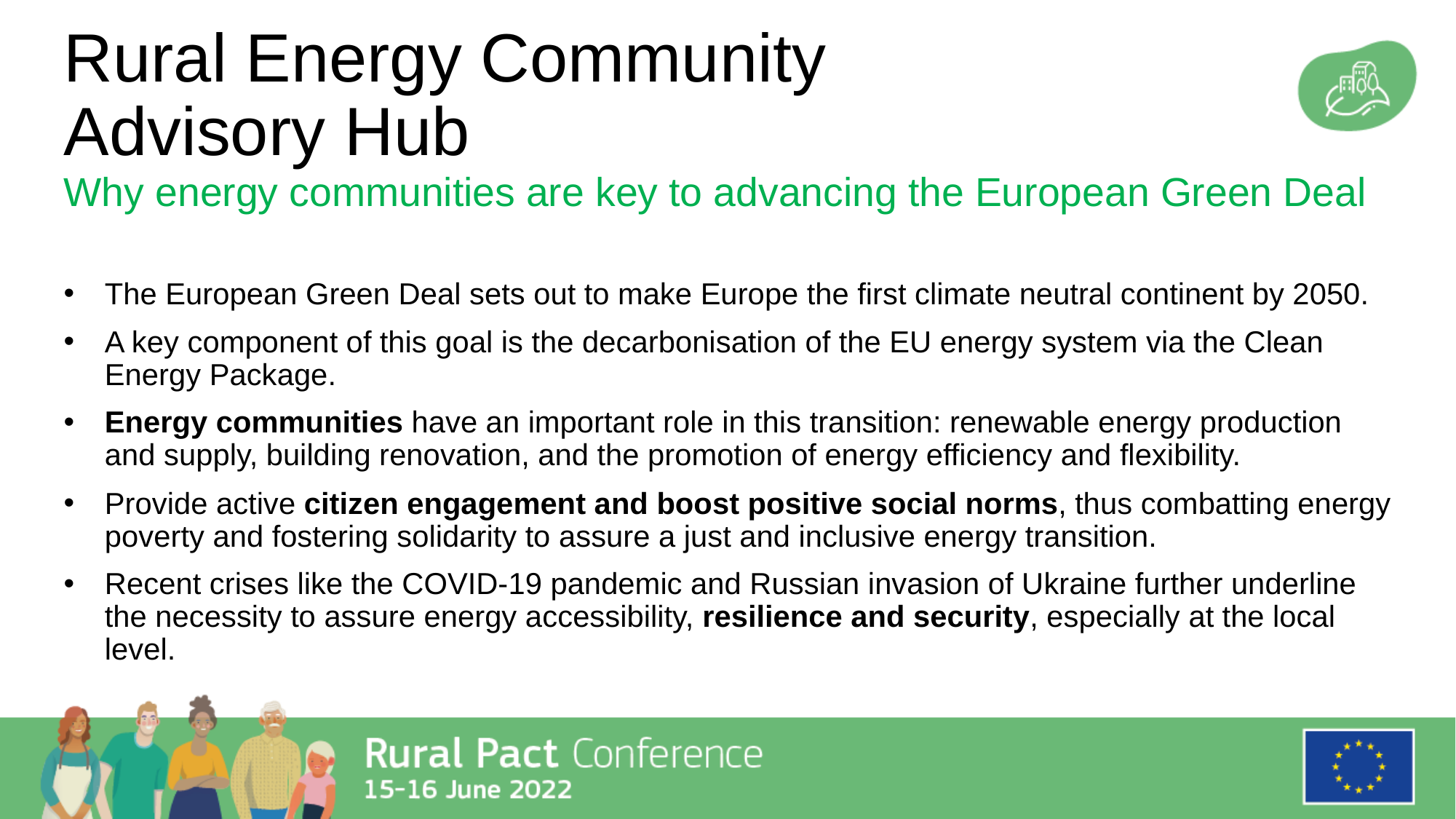

# Rural Energy Community Advisory Hub
Why energy communities are key to advancing the European Green Deal
The European Green Deal sets out to make Europe the first climate neutral continent by 2050.
A key component of this goal is the decarbonisation of the EU energy system via the Clean Energy Package.
Energy communities have an important role in this transition: renewable energy production and supply, building renovation, and the promotion of energy efficiency and flexibility.
Provide active citizen engagement and boost positive social norms, thus combatting energy poverty and fostering solidarity to assure a just and inclusive energy transition.
Recent crises like the COVID-19 pandemic and Russian invasion of Ukraine further underline the necessity to assure energy accessibility, resilience and security, especially at the local level.